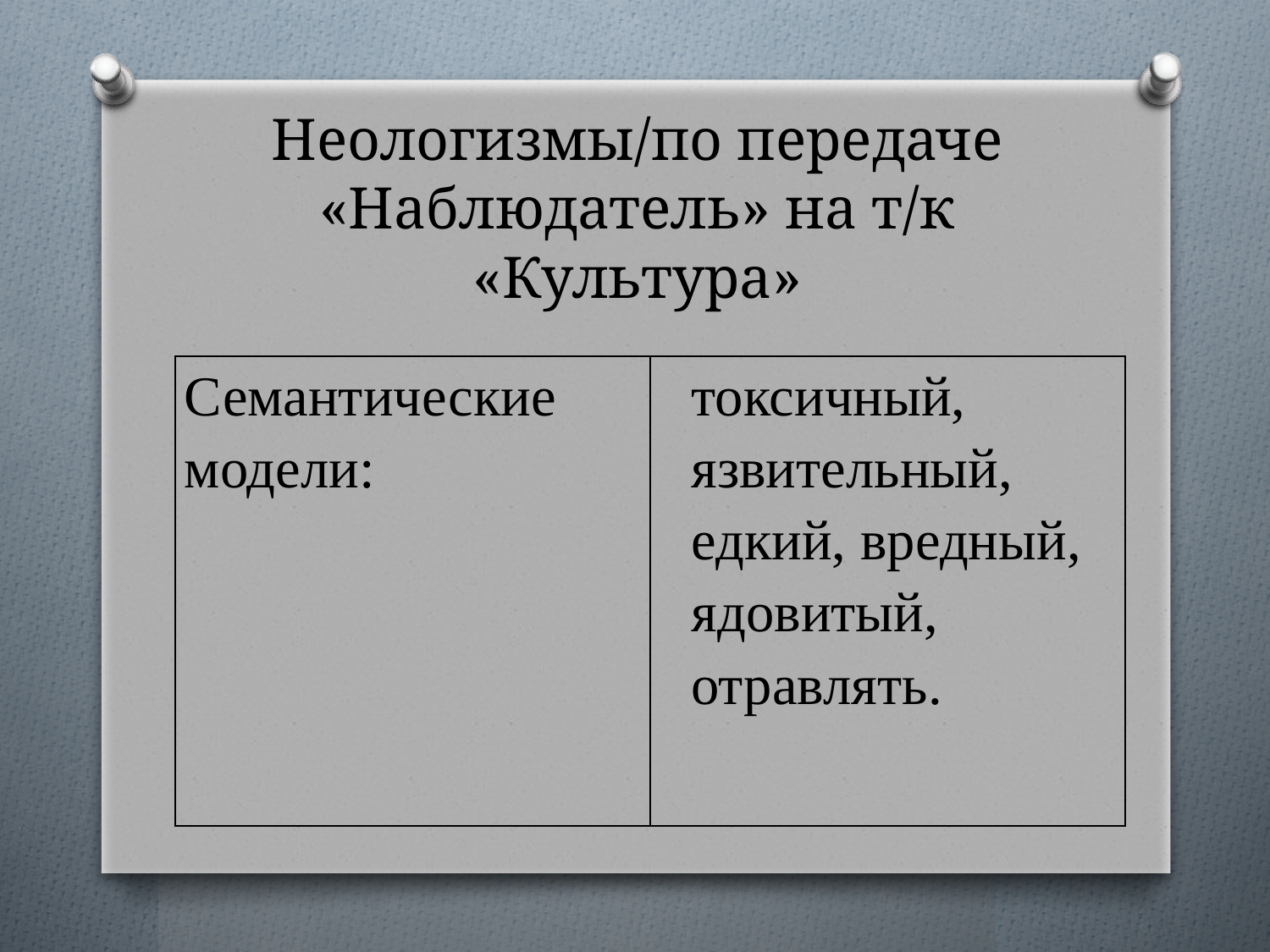

# Неологизмы/по передаче «Наблюдатель» на т/к «Культура»
| Семантические модели: | токсичный, язвительный, едкий, вредный, ядовитый, отравлять. |
| --- | --- |